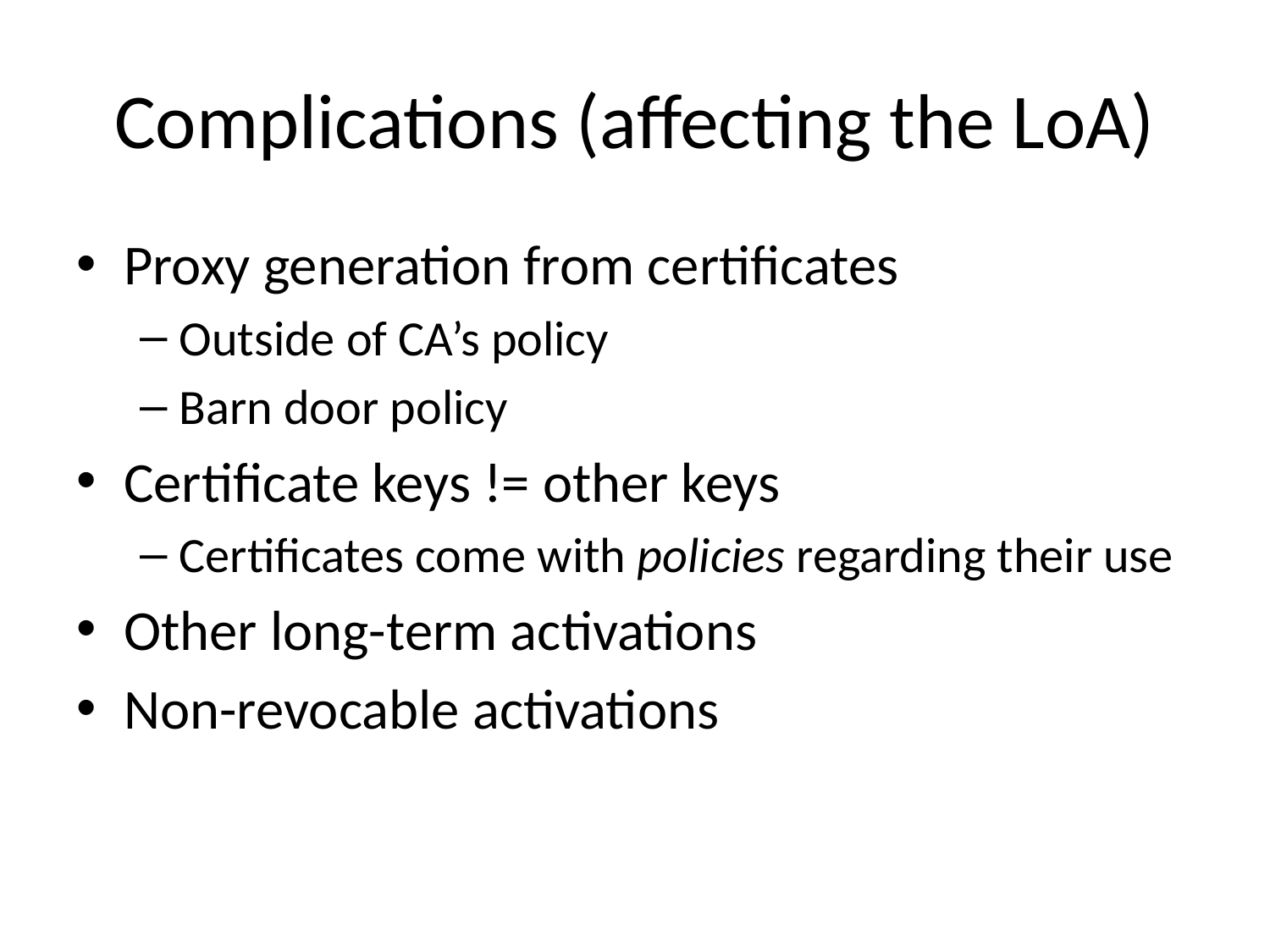

# Complications (affecting the LoA)
Proxy generation from certificates
Outside of CA’s policy
Barn door policy
Certificate keys != other keys
Certificates come with policies regarding their use
Other long-term activations
Non-revocable activations